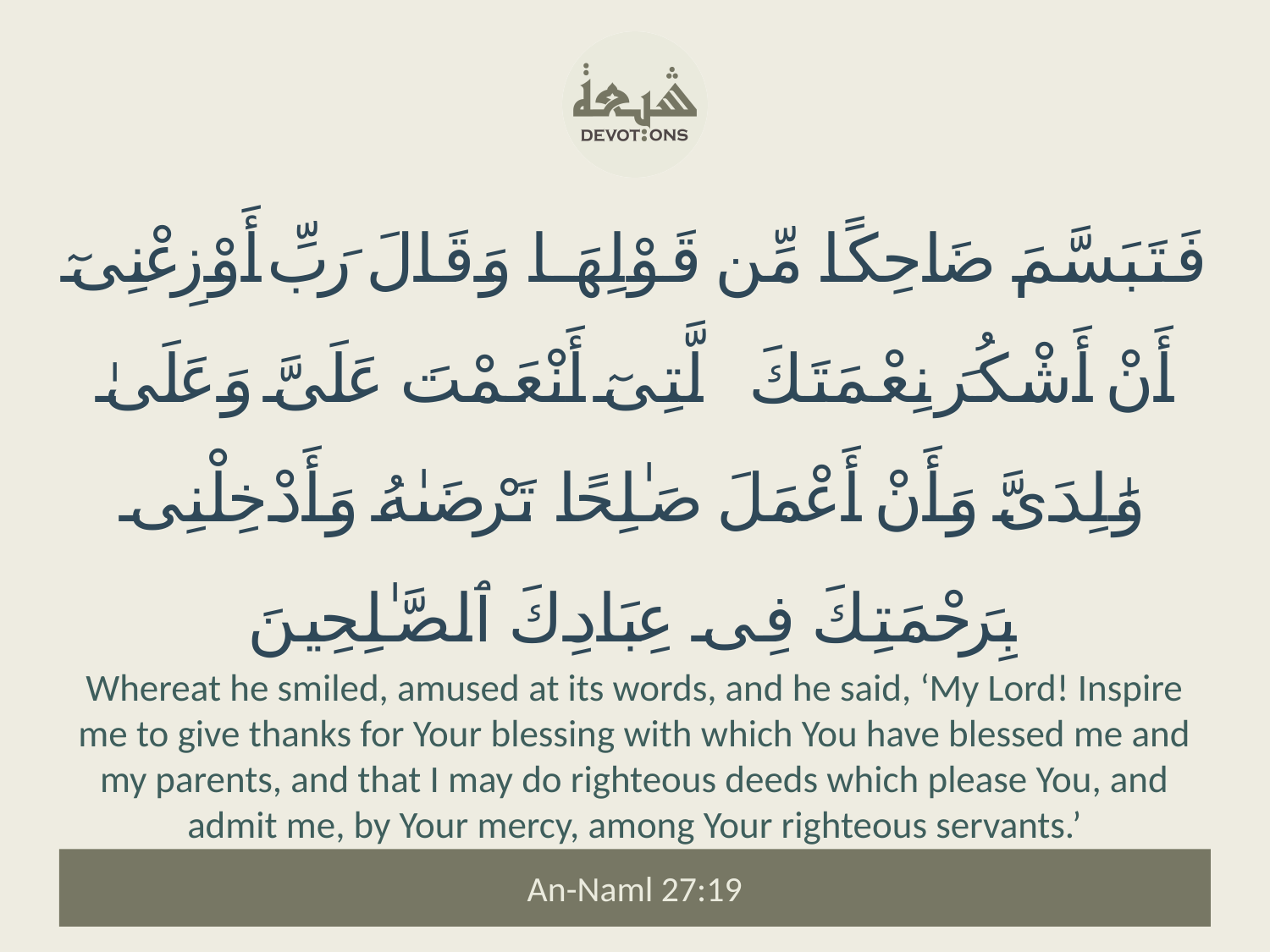

فَتَبَسَّمَ ضَاحِكًا مِّن قَوْلِهَا وَقَالَ رَبِّ أَوْزِعْنِىٓ أَنْ أَشْكُرَ نِعْمَتَكَ ٱلَّتِىٓ أَنْعَمْتَ عَلَىَّ وَعَلَىٰ وَٰلِدَىَّ وَأَنْ أَعْمَلَ صَـٰلِحًا تَرْضَىٰهُ وَأَدْخِلْنِى بِرَحْمَتِكَ فِى عِبَادِكَ ٱلصَّـٰلِحِينَ
Whereat he smiled, amused at its words, and he said, ‘My Lord! Inspire me to give thanks for Your blessing with which You have blessed me and my parents, and that I may do righteous deeds which please You, and admit me, by Your mercy, among Your righteous servants.’
An-Naml 27:19